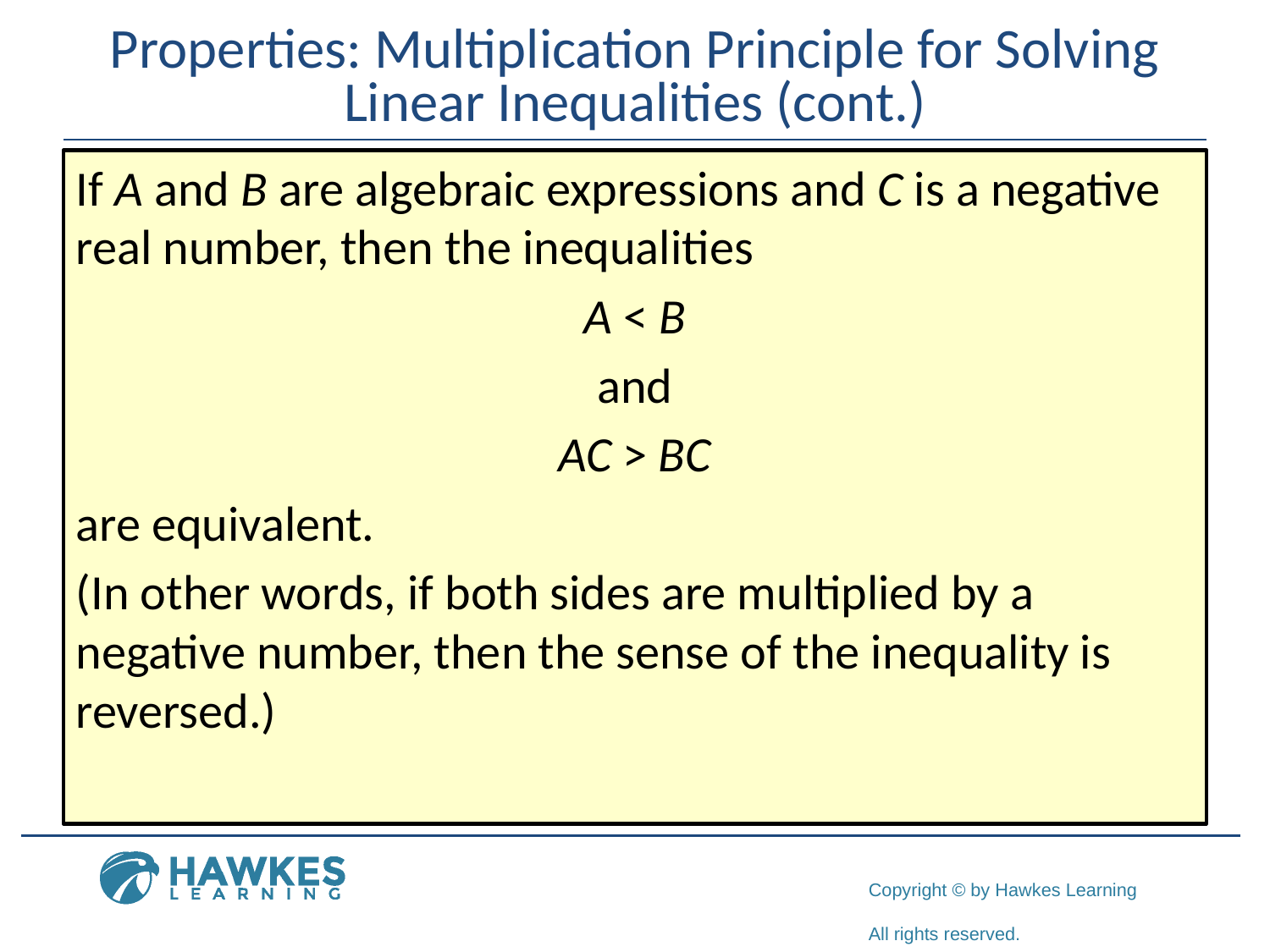

# Properties: Multiplication Principle for Solving Linear Inequalities (cont.)
If A and B are algebraic expressions and C is a negative real number, then the inequalities
A < B
and
AC > BC
are equivalent.
(In other words, if both sides are multiplied by a negative number, then the sense of the inequality is reversed.)